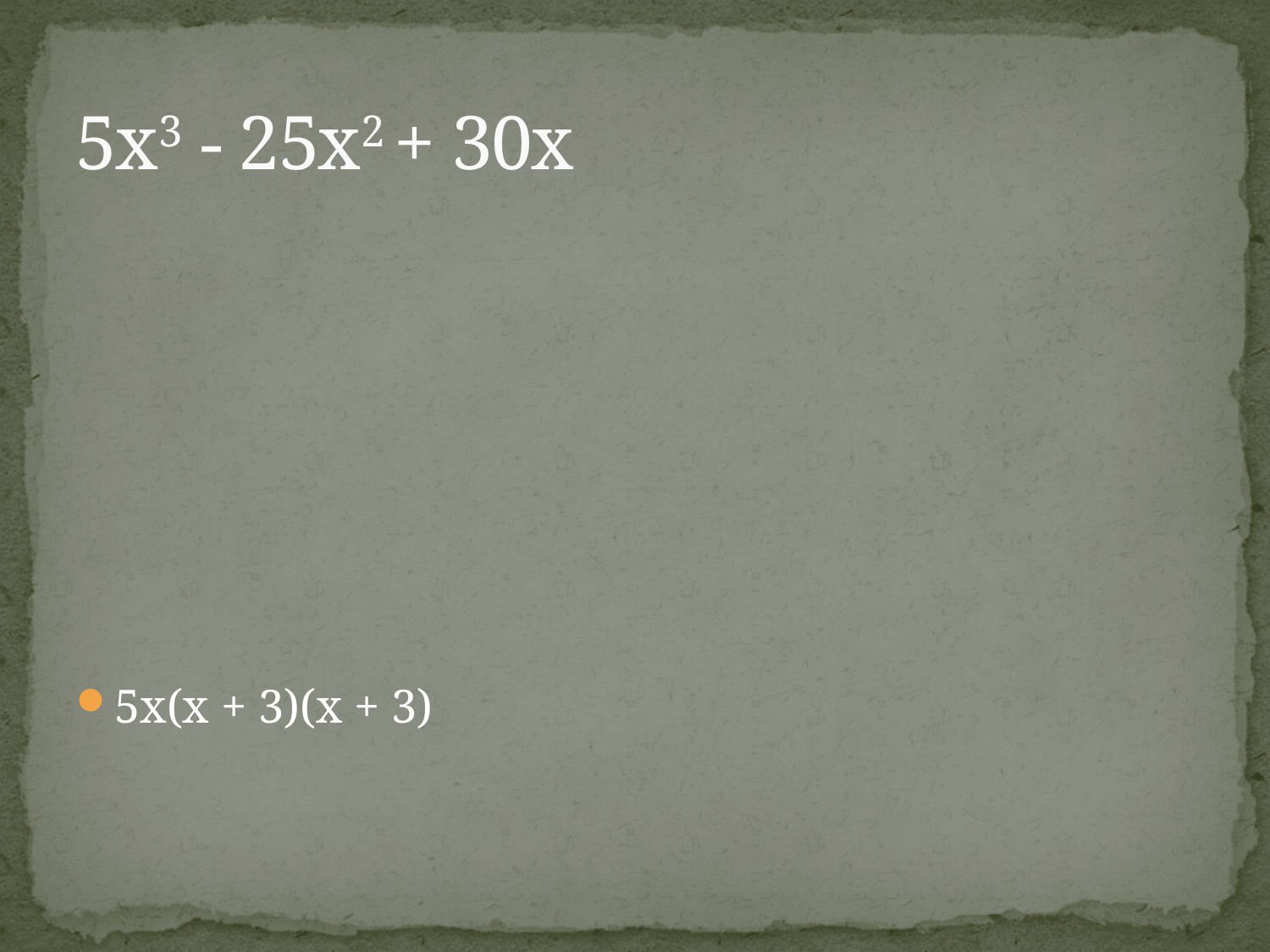

# 5x3 - 25x2 + 30x

5x(x + 3)(x + 3)